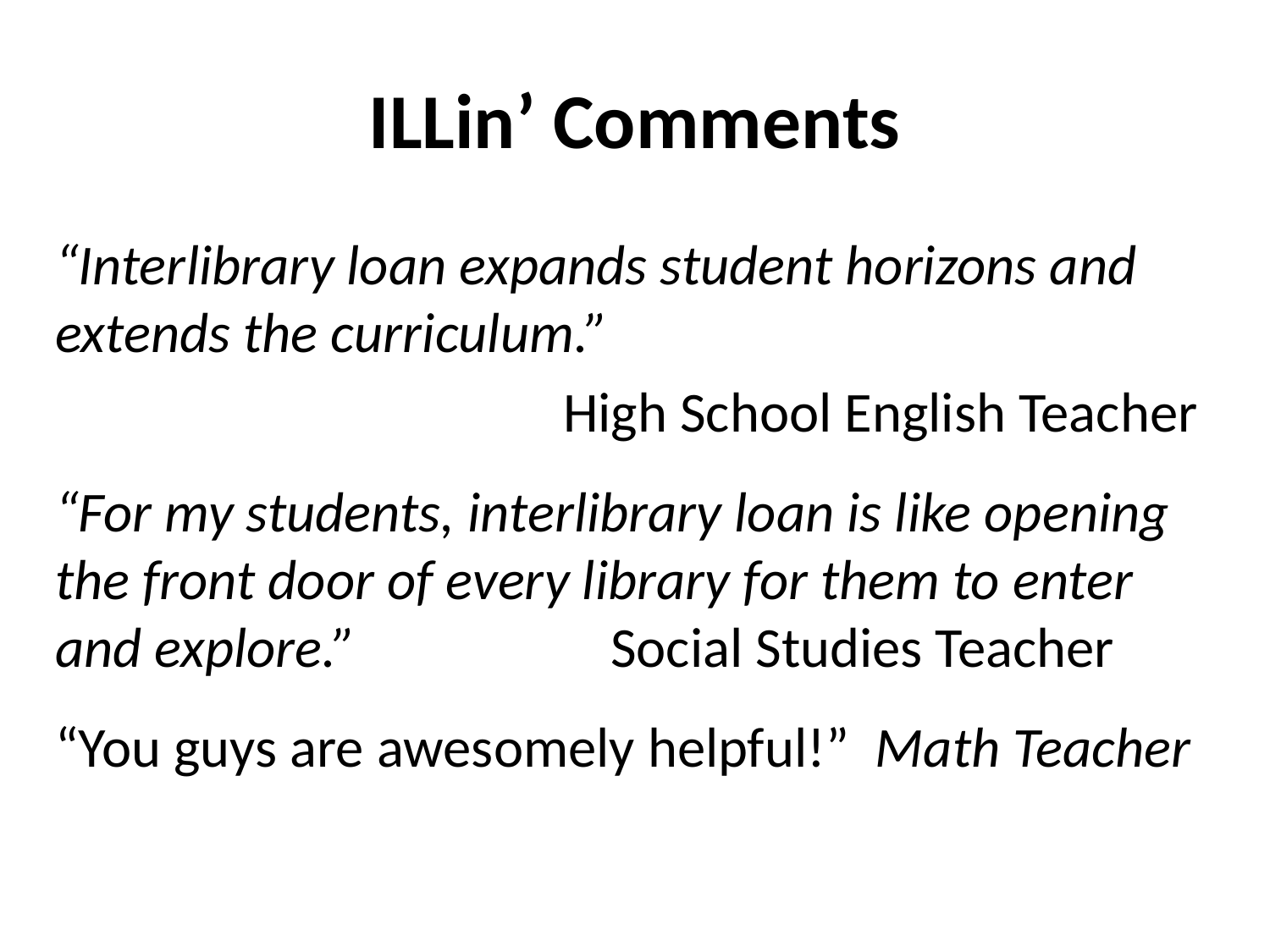

# ILLin’ Comments
“Interlibrary loan expands student horizons and extends the curriculum.”
				High School English Teacher
“For my students, interlibrary loan is like opening the front door of every library for them to enter and explore.”                    Social Studies Teacher
“You guys are awesomely helpful!”  Math Teacher